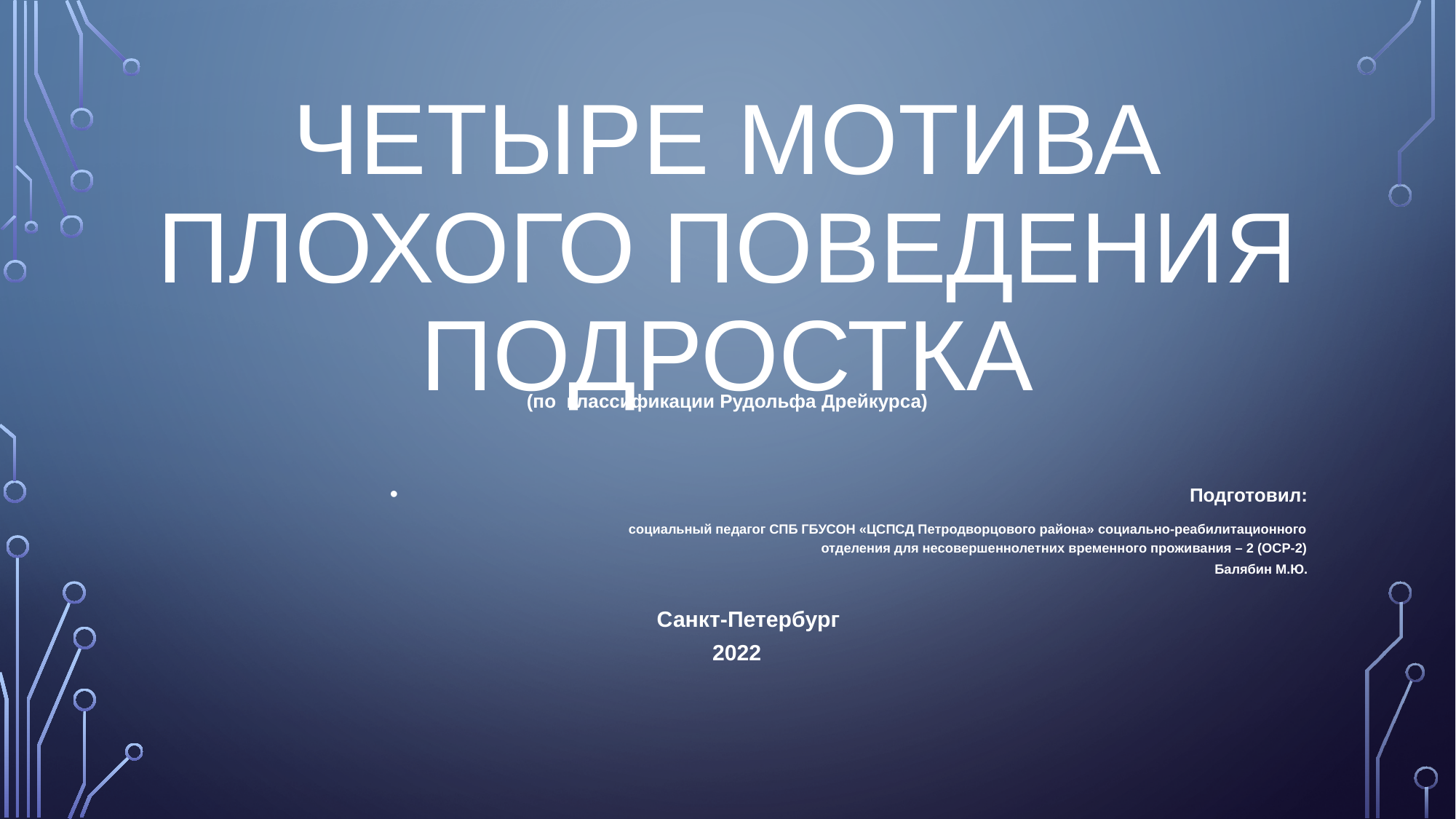

# Четыре мотива плохого поведения подростка

(по  классификации Рудольфа Дрейкурса)

Подготовил:

социальный педагог СПБ ГБУСОН «ЦСПСД Петродворцового района» социально-реабилитационного отделения для несовершеннолетних временного проживания – 2 (ОСР-2)
 Балябин М.Ю.

         Санкт-Петербург
                  2022